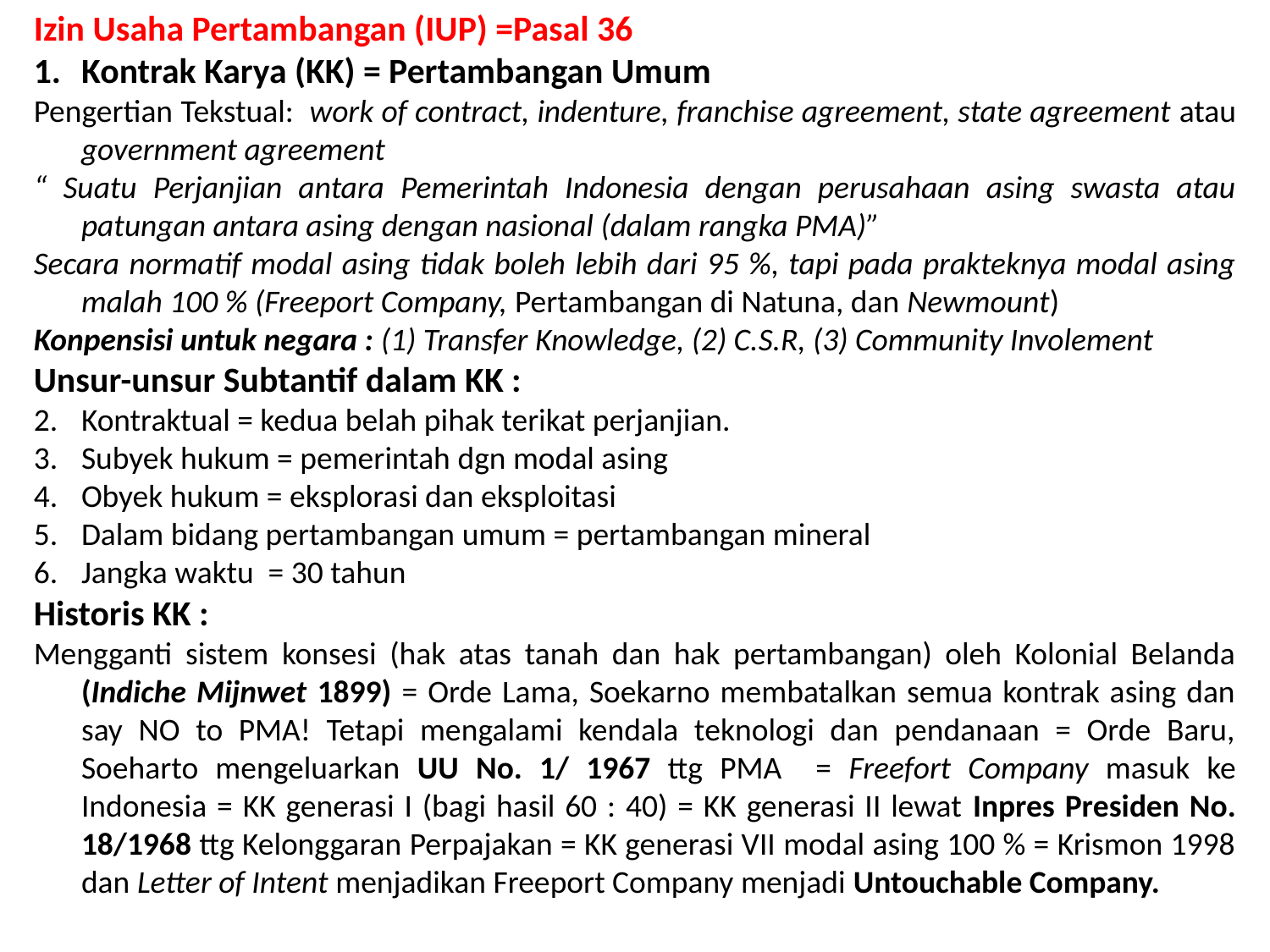

Izin Usaha Pertambangan (IUP) =Pasal 36
Kontrak Karya (KK) = Pertambangan Umum
Pengertian Tekstual:  work of contract, indenture, franchise agreement, state agreement atau government agreement
“ Suatu Perjanjian antara Pemerintah Indonesia dengan perusahaan asing swasta atau patungan antara asing dengan nasional (dalam rangka PMA)”
Secara normatif modal asing tidak boleh lebih dari 95 %, tapi pada prakteknya modal asing malah 100 % (Freeport Company, Pertambangan di Natuna, dan Newmount)
Konpensisi untuk negara : (1) Transfer Knowledge, (2) C.S.R, (3) Community Involement
Unsur-unsur Subtantif dalam KK :
Kontraktual = kedua belah pihak terikat perjanjian.
Subyek hukum = pemerintah dgn modal asing
Obyek hukum = eksplorasi dan eksploitasi
Dalam bidang pertambangan umum = pertambangan mineral
Jangka waktu  = 30 tahun
Historis KK :
Mengganti sistem konsesi (hak atas tanah dan hak pertambangan) oleh Kolonial Belanda (Indiche Mijnwet 1899) = Orde Lama, Soekarno membatalkan semua kontrak asing dan say NO to PMA! Tetapi mengalami kendala teknologi dan pendanaan = Orde Baru, Soeharto mengeluarkan UU No. 1/ 1967 ttg PMA  = Freefort Company masuk ke Indonesia = KK generasi I (bagi hasil 60 : 40) = KK generasi II lewat Inpres Presiden No. 18/1968 ttg Kelonggaran Perpajakan = KK generasi VII modal asing 100 % = Krismon 1998 dan Letter of Intent menjadikan Freeport Company menjadi Untouchable Company.